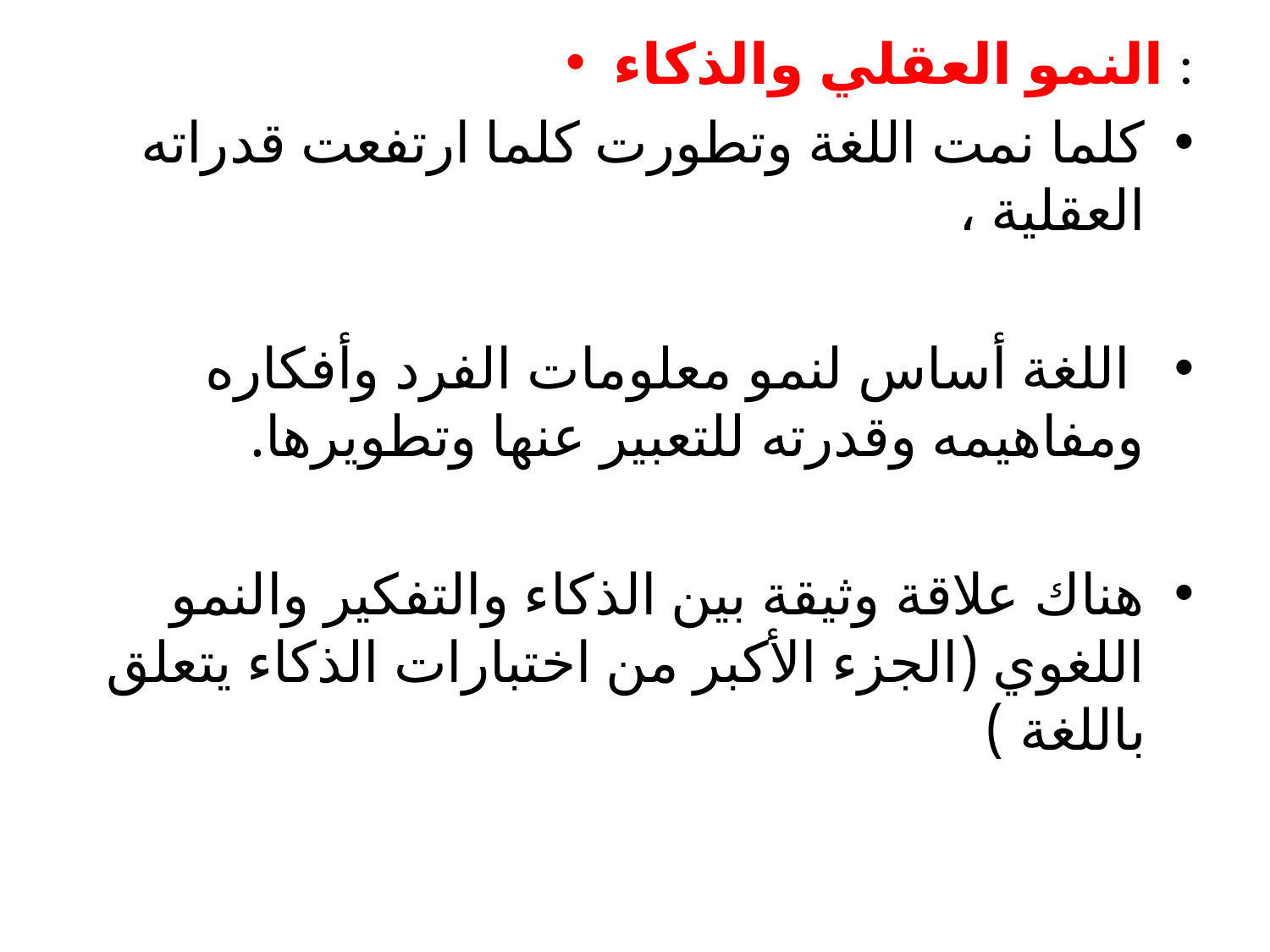

النمو العقلي والذكاء :
كلما نمت اللغة وتطورت كلما ارتفعت قدراته العقلية ،

 اللغة أساس لنمو معلومات الفرد وأفكاره ومفاهيمه وقدرته للتعبير عنها وتطويرها.

هناك علاقة وثيقة بين الذكاء والتفكير والنمو اللغوي (الجزء الأكبر من اختبارات الذكاء يتعلق باللغة )